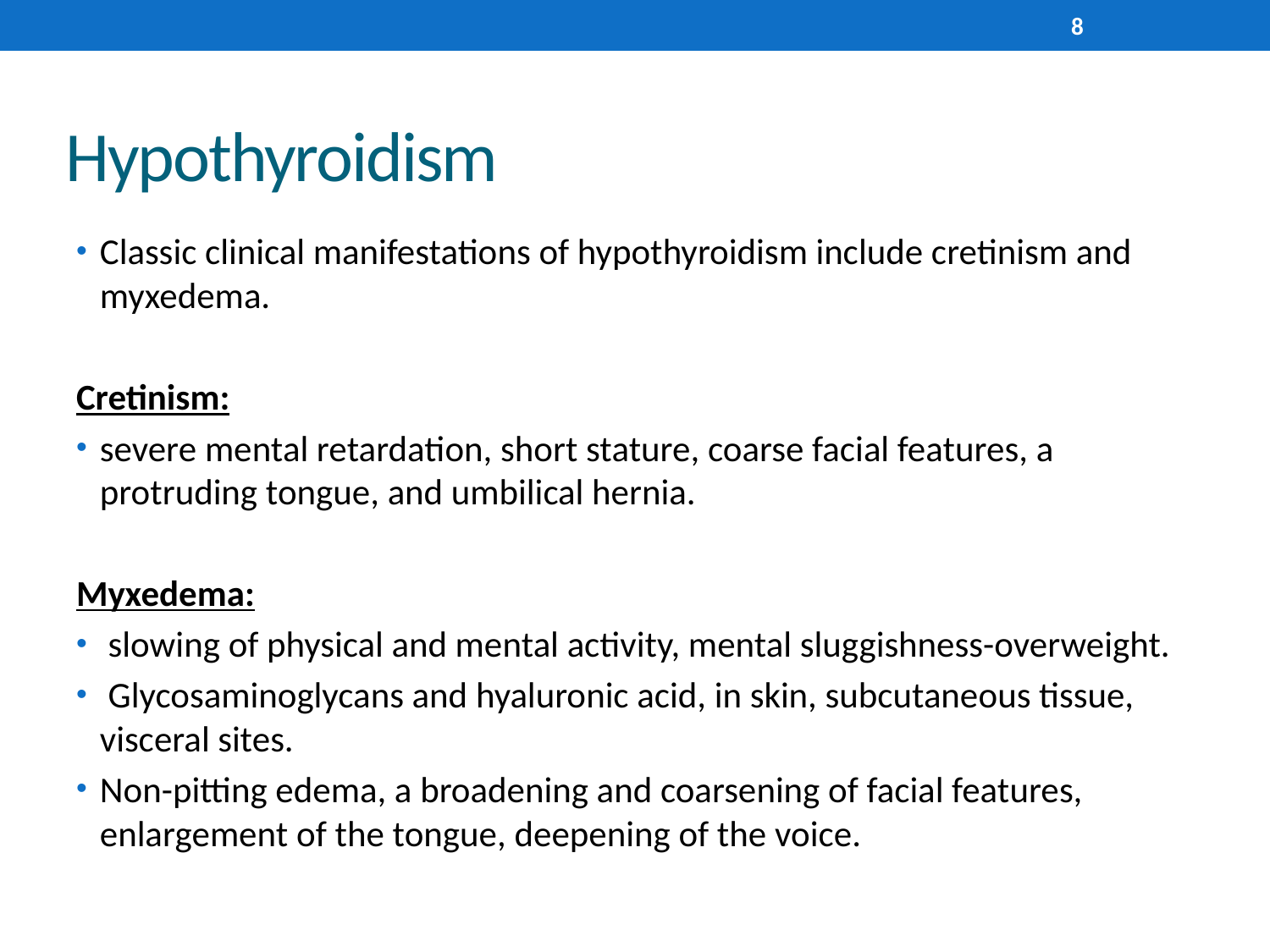

8
# Hypothyroidism
Classic clinical manifestations of hypothyroidism include cretinism and myxedema.

Cretinism:
severe mental retardation, short stature, coarse facial features, a protruding tongue, and umbilical hernia.

Myxedema:
 slowing of physical and mental activity, mental sluggishness-overweight.
 Glycosaminoglycans and hyaluronic acid, in skin, subcutaneous tissue,  visceral sites.
Non-pitting edema, a broadening and coarsening of facial features, enlargement of the tongue, deepening of the voice.